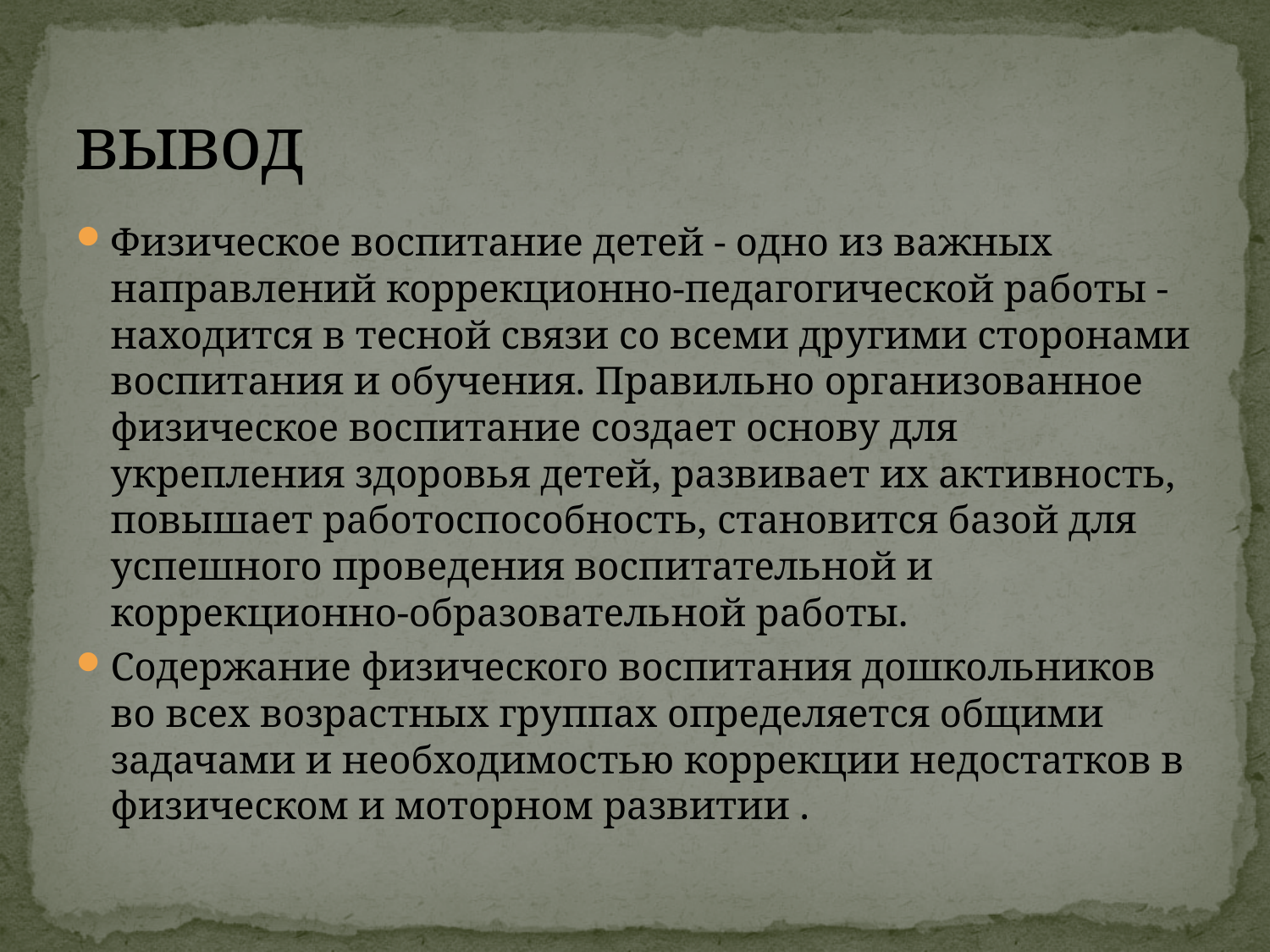

# вывод
Физическое воспитание детей - одно из важных направлений коррекционно-педагогической работы - находится в тесной связи со всеми другими сторонами воспитания и обучения. Правильно организованное физическое воспитание создает основу для укрепления здоровья детей, развивает их активность, повышает работоспособность, становится базой для успешного проведения воспитательной и коррекционно-образовательной работы.
Содержание физического воспитания дошкольников  во всех возрастных группах определяется общими задачами и необходимостью коррекции недостатков в физическом и моторном развитии .